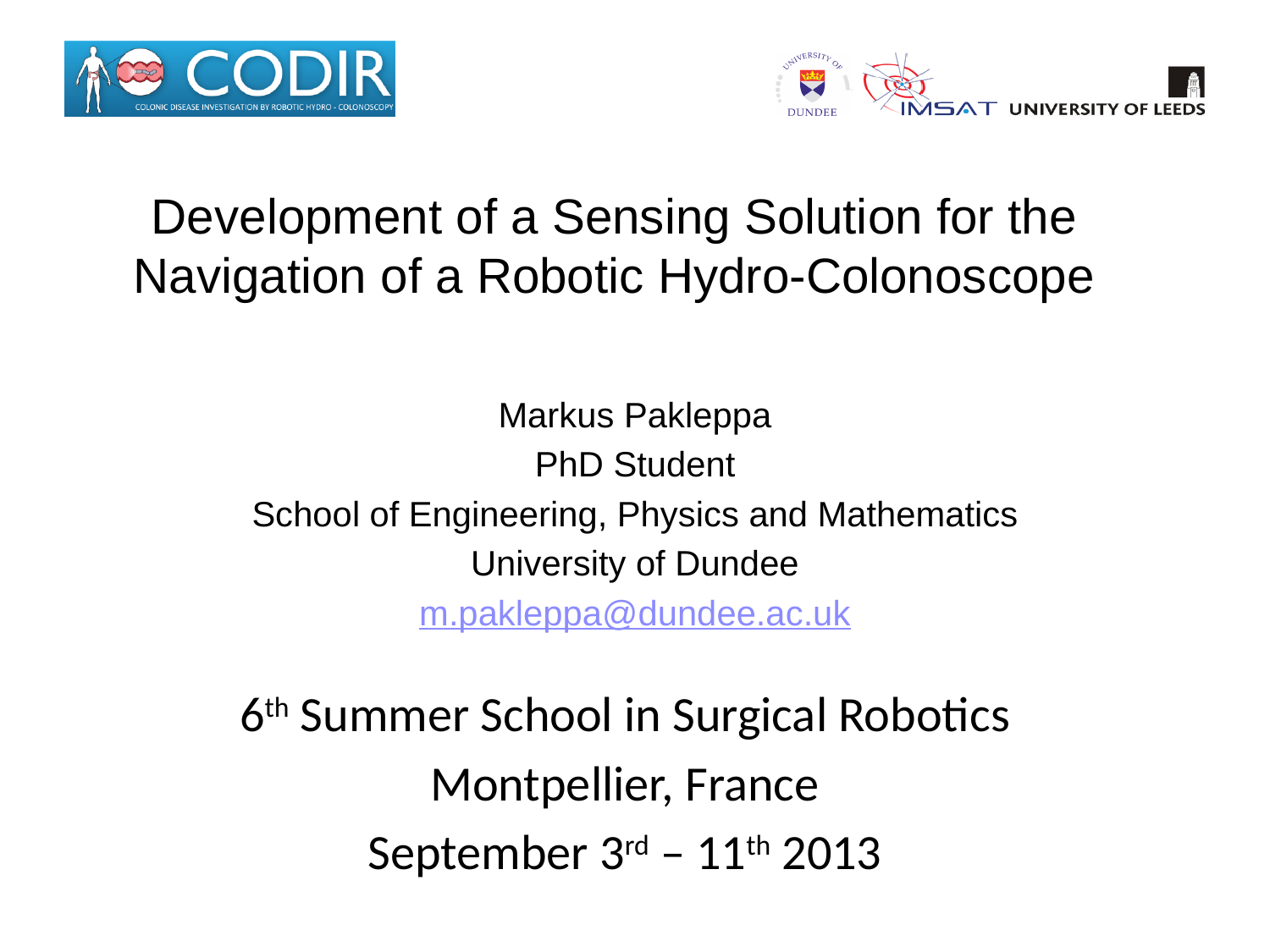

# Development of a Sensing Solution for the Navigation of a Robotic Hydro-Colonoscope
Markus Pakleppa
PhD Student
School of Engineering, Physics and Mathematics
University of Dundee
m.pakleppa@dundee.ac.uk

6th Summer School in Surgical Robotics
Montpellier, France
September 3rd – 11th 2013